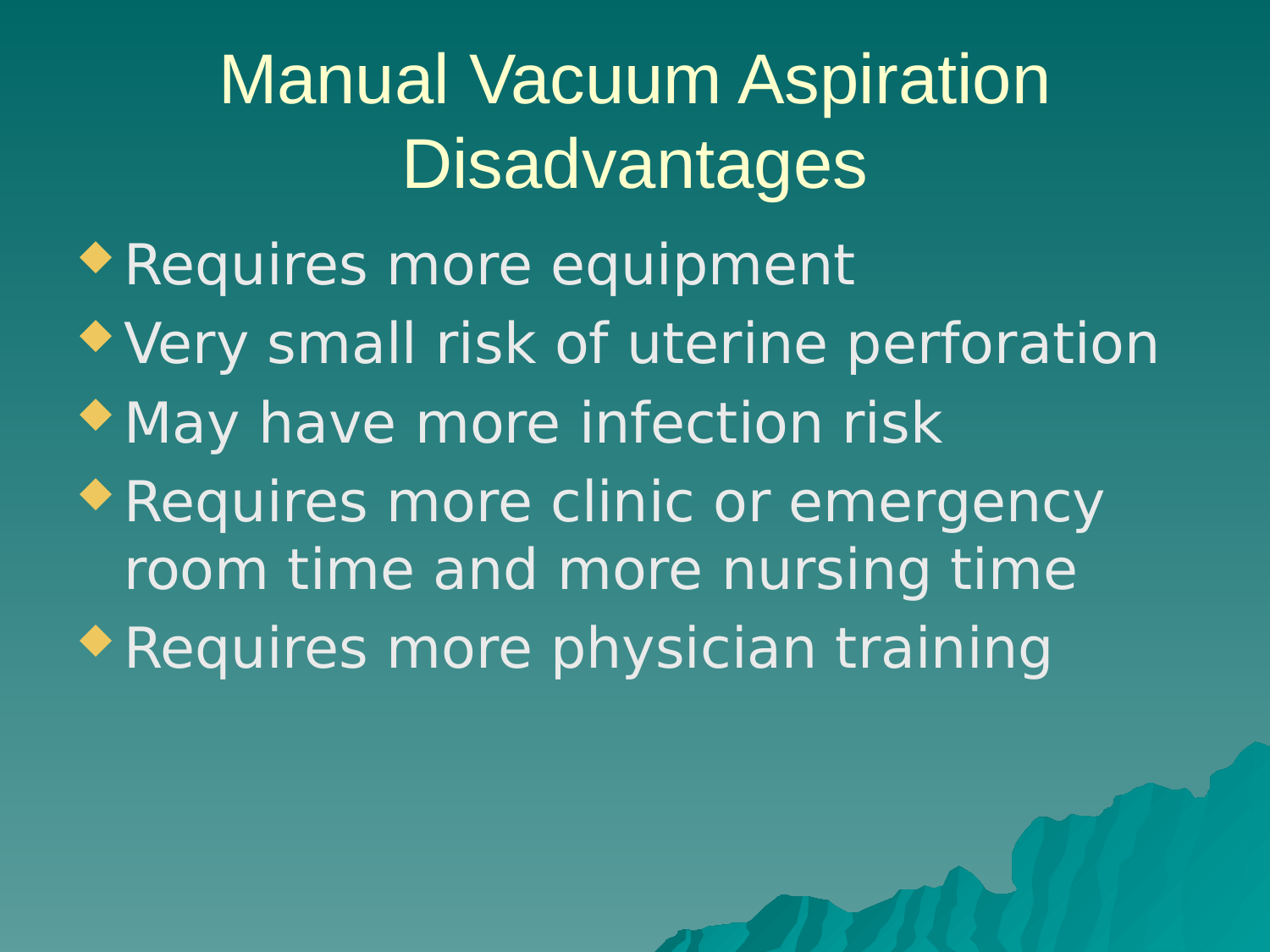

# Manual Vacuum Aspiration Disadvantages
Requires more equipment
Very small risk of uterine perforation
May have more infection risk
Requires more clinic or emergency room time and more nursing time
Requires more physician training